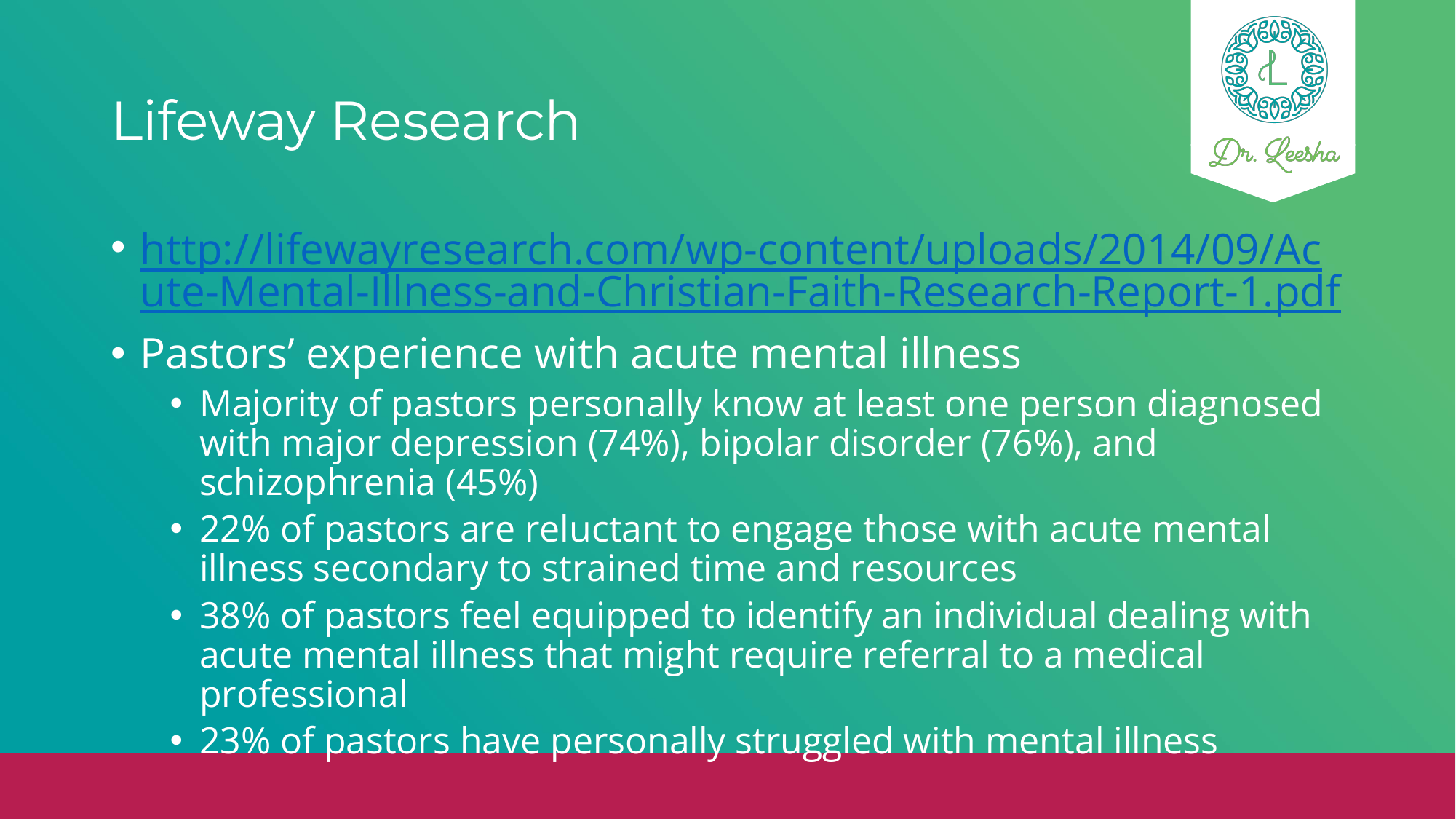

# Lifeway Research
http://lifewayresearch.com/wp-content/uploads/2014/09/Acute-Mental-Illness-and-Christian-Faith-Research-Report-1.pdf
Pastors’ experience with acute mental illness
Majority of pastors personally know at least one person diagnosed with major depression (74%), bipolar disorder (76%), and schizophrenia (45%)
22% of pastors are reluctant to engage those with acute mental illness secondary to strained time and resources
38% of pastors feel equipped to identify an individual dealing with acute mental illness that might require referral to a medical professional
23% of pastors have personally struggled with mental illness